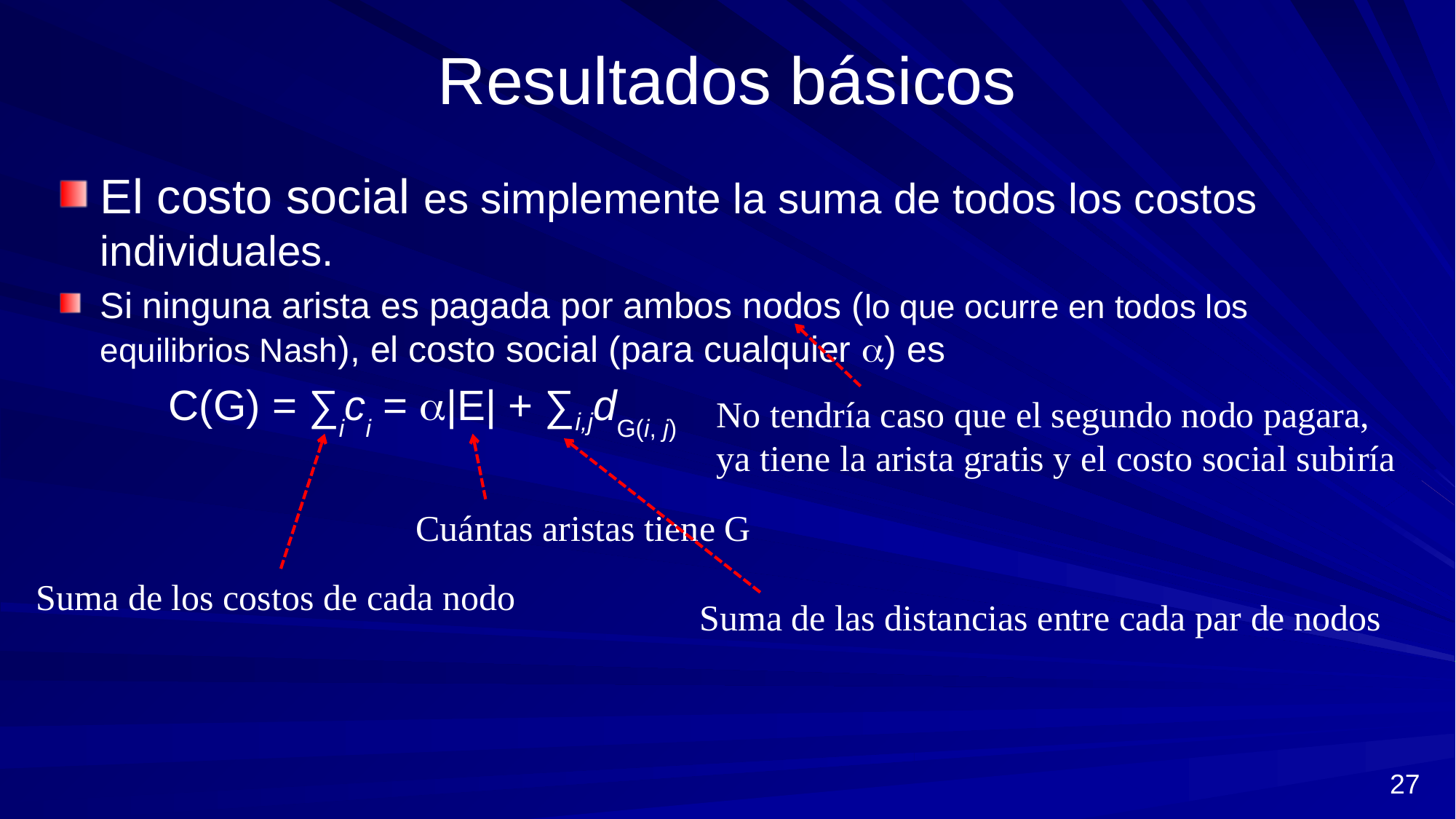

# Resultados básicos
El costo social es simplemente la suma de todos los costos individuales.
Si ninguna arista es pagada por ambos nodos (lo que ocurre en todos los equilibrios Nash), el costo social (para cualquier α) es
	C(G) = ∑ici = α|E| + ∑i,jdG(i, j)

No tendría caso que el segundo nodo pagara, ya tiene la arista gratis y el costo social subiría
Cuántas aristas tiene G
Suma de los costos de cada nodo
Suma de las distancias entre cada par de nodos
27